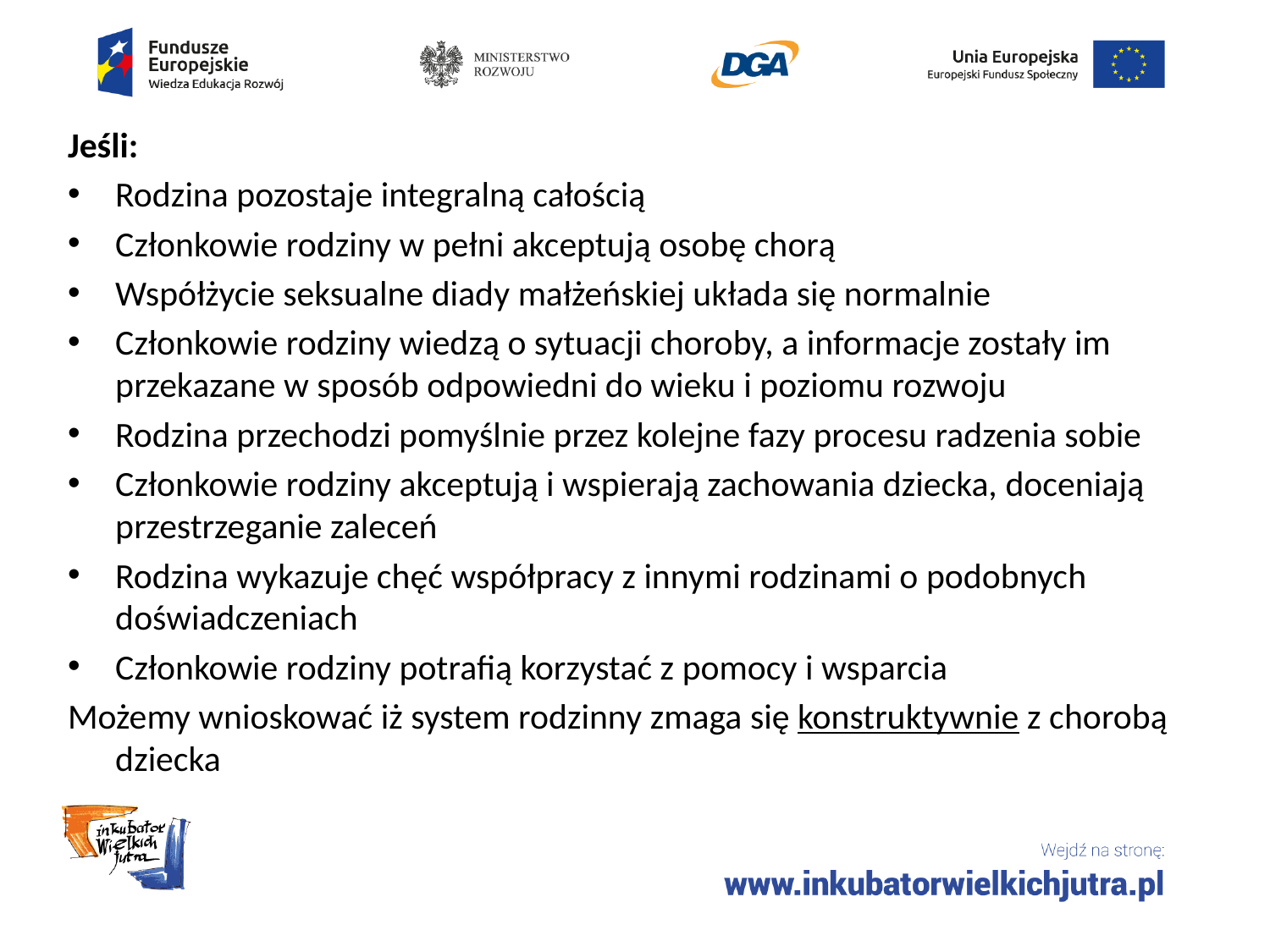

Jeśli:
Rodzina pozostaje integralną całością
Członkowie rodziny w pełni akceptują osobę chorą
Współżycie seksualne diady małżeńskiej układa się normalnie
Członkowie rodziny wiedzą o sytuacji choroby, a informacje zostały im przekazane w sposób odpowiedni do wieku i poziomu rozwoju
Rodzina przechodzi pomyślnie przez kolejne fazy procesu radzenia sobie
Członkowie rodziny akceptują i wspierają zachowania dziecka, doceniają przestrzeganie zaleceń
Rodzina wykazuje chęć współpracy z innymi rodzinami o podobnych doświadczeniach
Członkowie rodziny potrafią korzystać z pomocy i wsparcia
Możemy wnioskować iż system rodzinny zmaga się konstruktywnie z chorobą dziecka